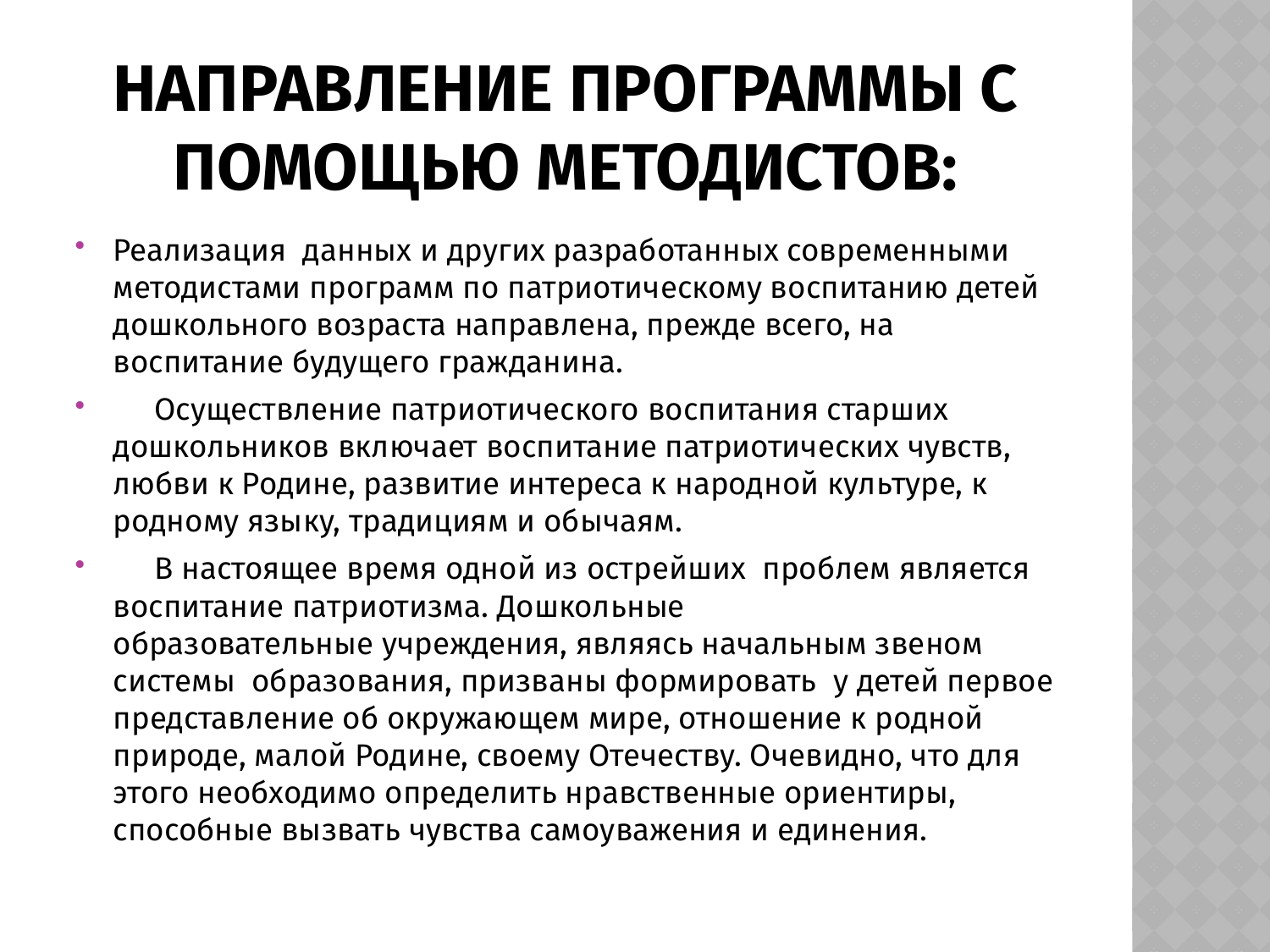

# Направление программы с помощью методистов:
Реализация  данных и других разработанных современными методистами программ по патриотическому воспитанию детей дошкольного возраста направлена, прежде всего, на воспитание будущего гражданина.
     Осуществление патриотического воспитания старших  дошкольников включает воспитание патриотических чувств, любви к Родине, развитие интереса к народной культуре, к родному языку, традициям и обычаям.
     В настоящее время одной из острейших  проблем является воспитание патриотизма. Дошкольные образовательные учреждения, являясь начальным звеном системы  образования, призваны формировать  у детей первое представление об окружающем мире, отношение к родной природе, малой Родине, своему Отечеству. Очевидно, что для этого необходимо определить нравственные ориентиры, способные вызвать чувства самоуважения и единения.